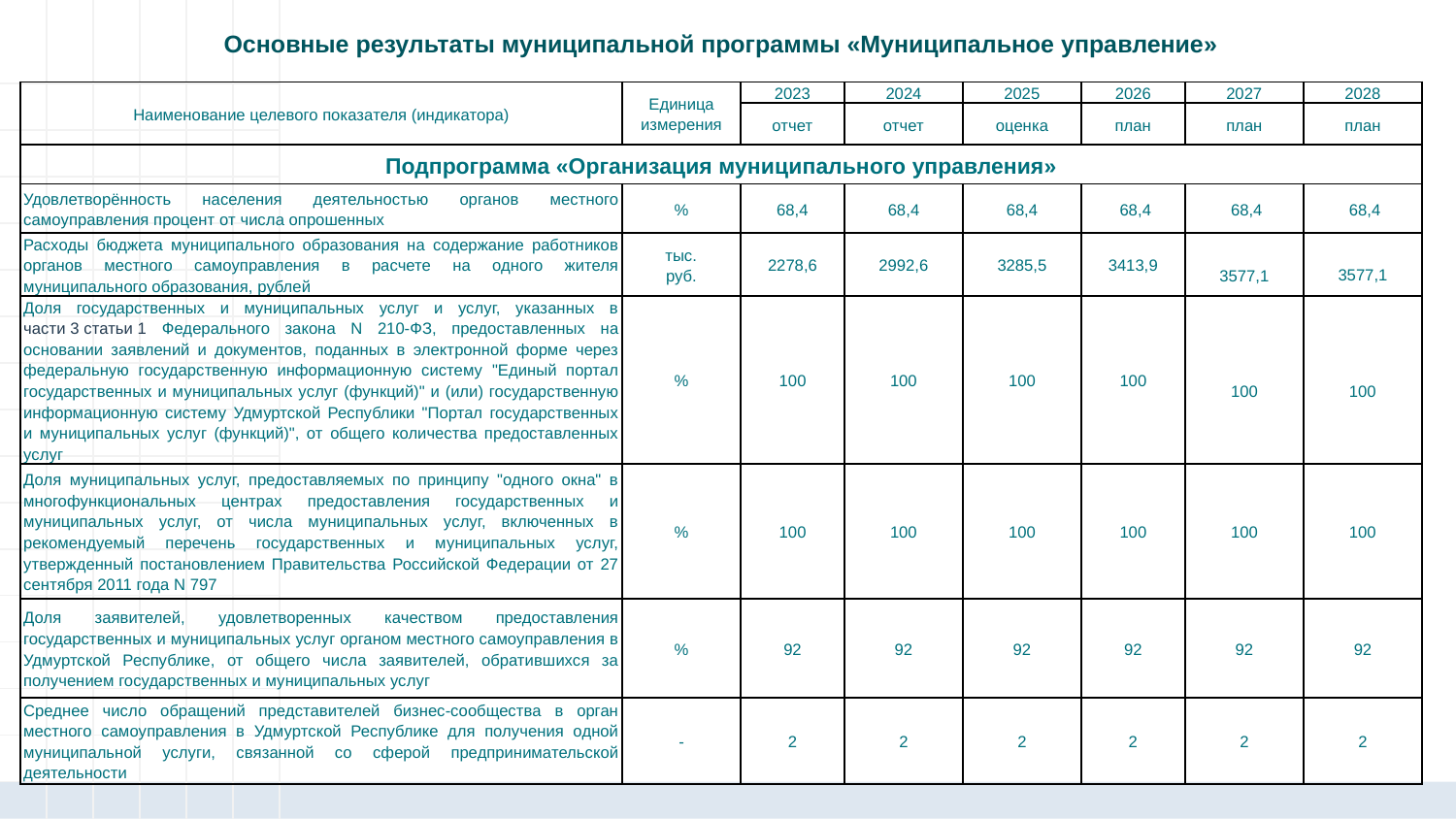

Основные результаты муниципальной программы «Муниципальное управление»
| Наименование целевого показателя (индикатора) | Единица измерения | 2023 | 2024 | 2025 | 2026 | 2027 | 2028 |
| --- | --- | --- | --- | --- | --- | --- | --- |
|  |  | отчет | отчет | оценка | план | план | план |
| Подпрограмма «Организация муниципального управления» |  |  |  |  |  |  |  |
| Удовлетворённость населения деятельностью органов местного самоуправления процент от числа опрошенных | % | 68,4 | 68,4 | 68,4 | 68,4 | 68,4 | 68,4 |
| Расходы бюджета муниципального образования на содержание работников органов местного самоуправления в расчете на одного жителя муниципального образования, рублей | тыс. руб. | 2278,6 | 2992,6 | 3285,5 | 3413,9 | 3577,1 | 3577,1 |
| Доля государственных и муниципальных услуг и услуг, указанных в части 3 статьи 1 Федерального закона N 210-ФЗ, предоставленных на основании заявлений и документов, поданных в электронной форме через федеральную государственную информационную систему "Единый портал государственных и муниципальных услуг (функций)" и (или) государственную информационную систему Удмуртской Республики "Портал государственных и муниципальных услуг (функций)", от общего количества предоставленных услуг | % | 100 | 100 | 100 | 100 | 100 | 100 |
| Доля муниципальных услуг, предоставляемых по принципу "одного окна" в многофункциональных центрах предоставления государственных и муниципальных услуг, от числа муниципальных услуг, включенных в рекомендуемый перечень государственных и муниципальных услуг, утвержденный постановлением Правительства Российской Федерации от 27 сентября 2011 года N 797 | % | 100 | 100 | 100 | 100 | 100 | 100 |
| Доля заявителей, удовлетворенных качеством предоставления государственных и муниципальных услуг органом местного самоуправления в Удмуртской Республике, от общего числа заявителей, обратившихся за получением государственных и муниципальных услуг | % | 92 | 92 | 92 | 92 | 92 | 92 |
| Среднее число обращений представителей бизнес-сообщества в орган местного самоуправления в Удмуртской Республике для получения одной муниципальной услуги, связанной со сферой предпринимательской деятельности | - | 2 | 2 | 2 | 2 | 2 | 2 |